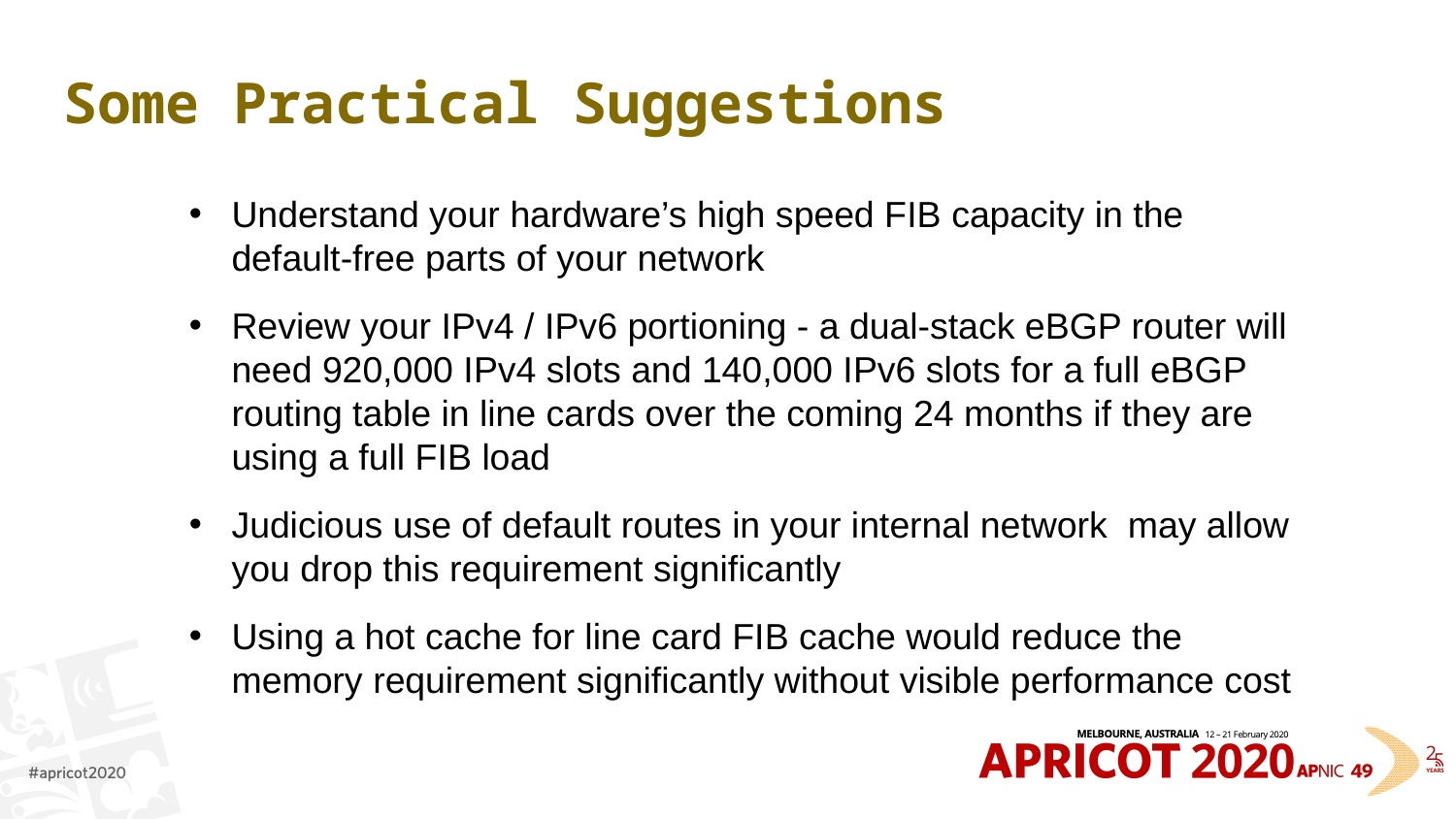

# Some Practical Suggestions
Understand your hardware’s high speed FIB capacity in the default-free parts of your network
Review your IPv4 / IPv6 portioning - a dual-stack eBGP router will need 920,000 IPv4 slots and 140,000 IPv6 slots for a full eBGP routing table in line cards over the coming 24 months if they are using a full FIB load
Judicious use of default routes in your internal network  may allow you drop this requirement significantly
Using a hot cache for line card FIB cache would reduce the memory requirement significantly without visible performance cost